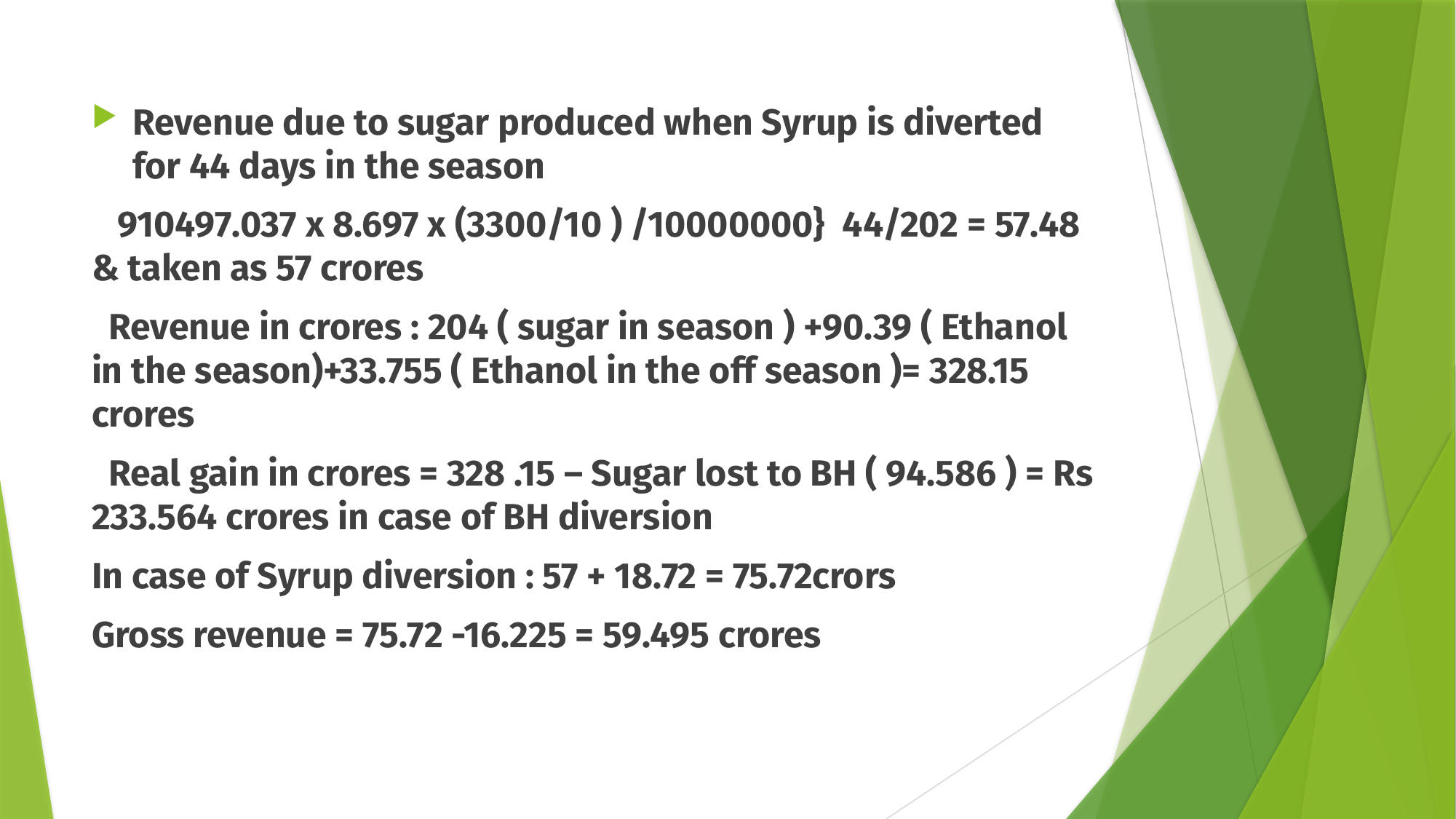

Revenue due to sugar produced when Syrup is diverted for 44 days in the season
   910497.037 x 8.697 x (3300/10 ) /10000000}  44/202 = 57.48 & taken as 57 crores
  Revenue in crores : 204 ( sugar in season ) +90.39 ( Ethanol in the season)+33.755 ( Ethanol in the off season )= 328.15 crores
  Real gain in crores = 328 .15 – Sugar lost to BH ( 94.586 ) = Rs 233.564 crores in case of BH diversion
In case of Syrup diversion : 57 + 18.72 = 75.72crors
Gross revenue = 75.72 -16.225 = 59.495 crores